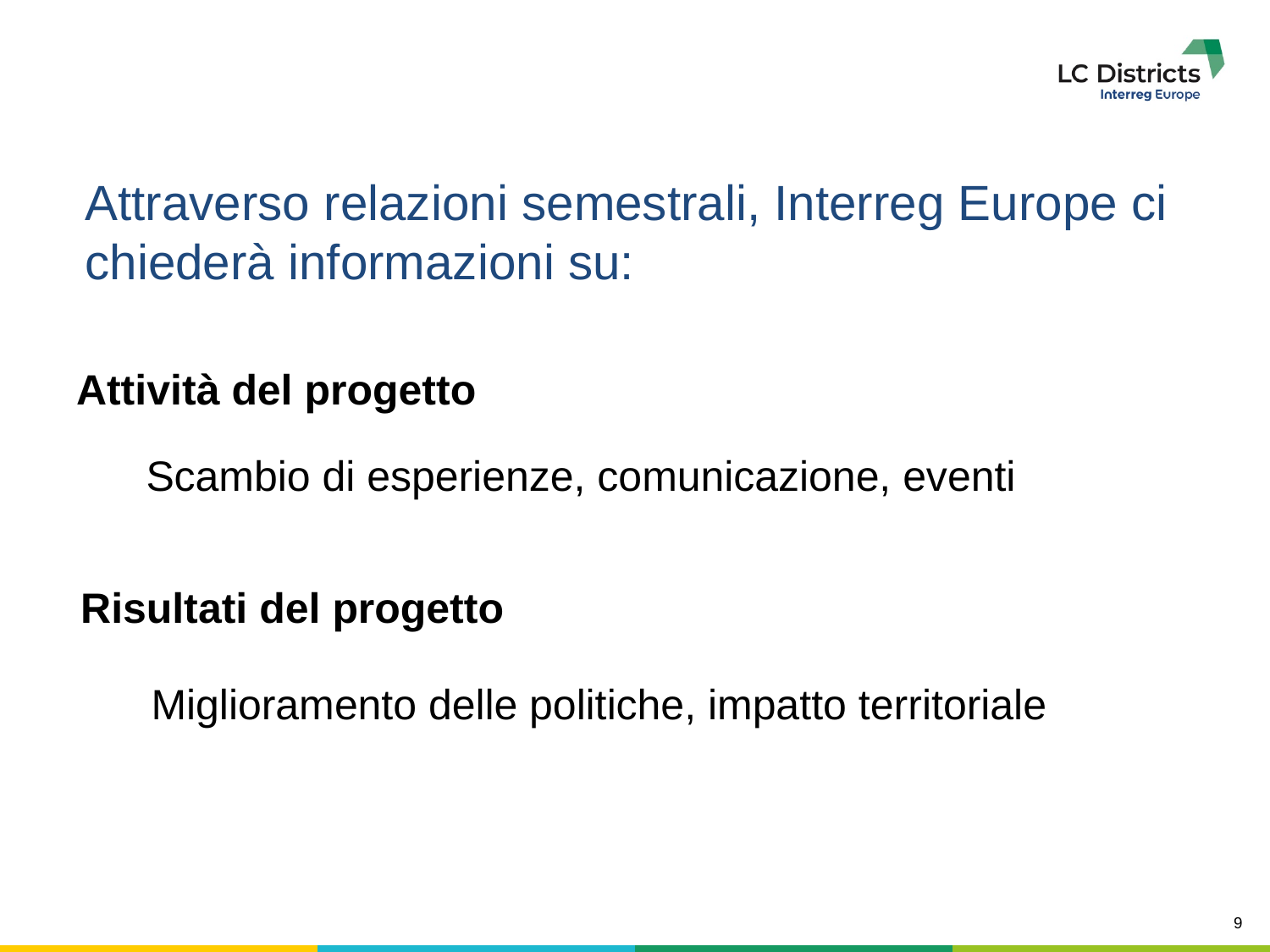

Attraverso relazioni semestrali, Interreg Europe ci chiederà informazioni su:
Attività del progetto
Scambio di esperienze, comunicazione, eventi

Risultati del progetto
Miglioramento delle politiche, impatto territoriale